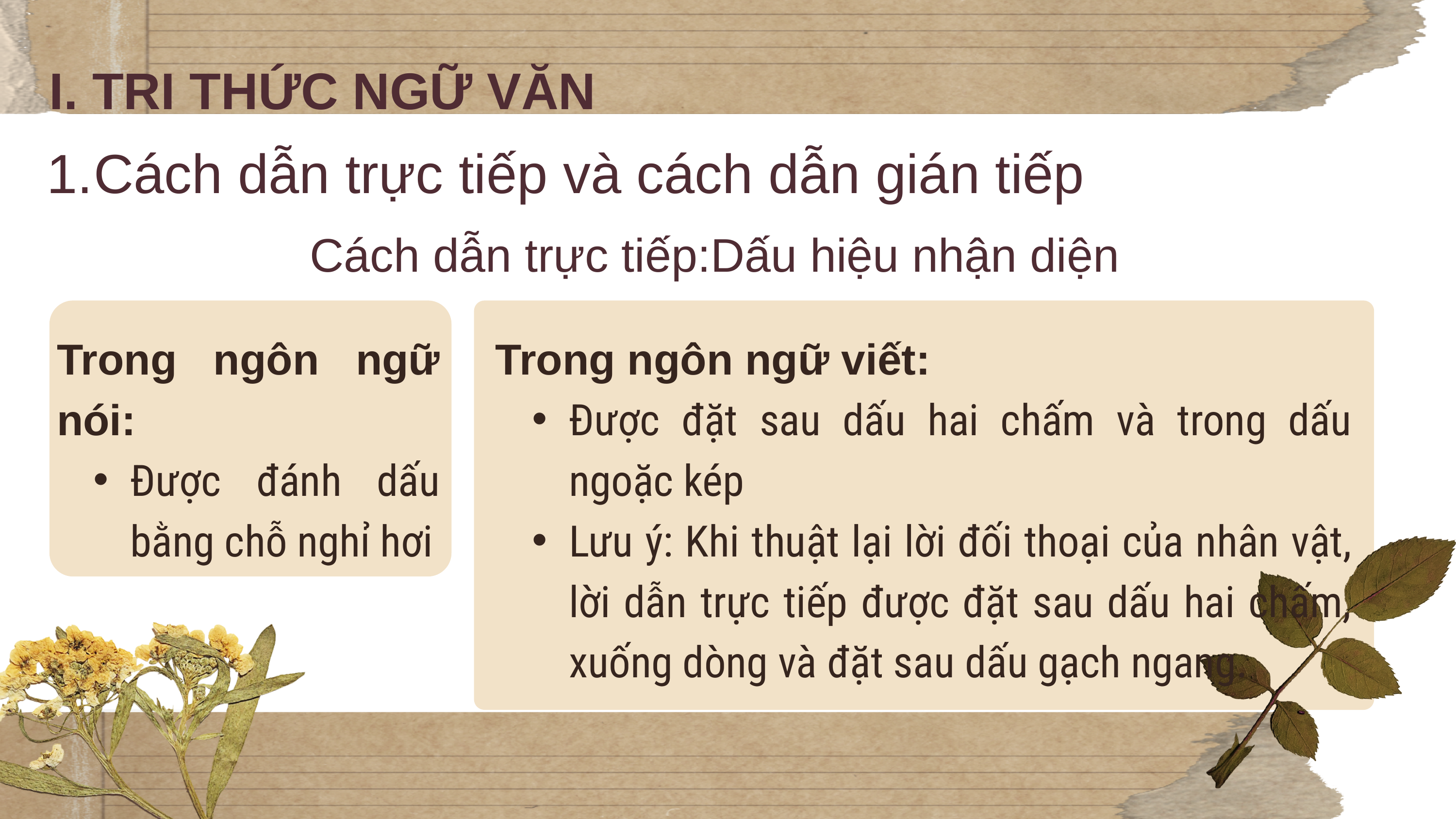

I. TRI THỨC NGỮ VĂN
Cách dẫn trực tiếp và cách dẫn gián tiếp
Cách dẫn trực tiếp:Dấu hiệu nhận diện

Trong ngôn ngữ nói:
Được đánh dấu bằng chỗ nghỉ hơi
Trong ngôn ngữ viết:
Được đặt sau dấu hai chấm và trong dấu ngoặc kép
Lưu ý: Khi thuật lại lời đối thoại của nhân vật, lời dẫn trực tiếp được đặt sau dấu hai chấm, xuống dòng và đặt sau dấu gạch ngang.